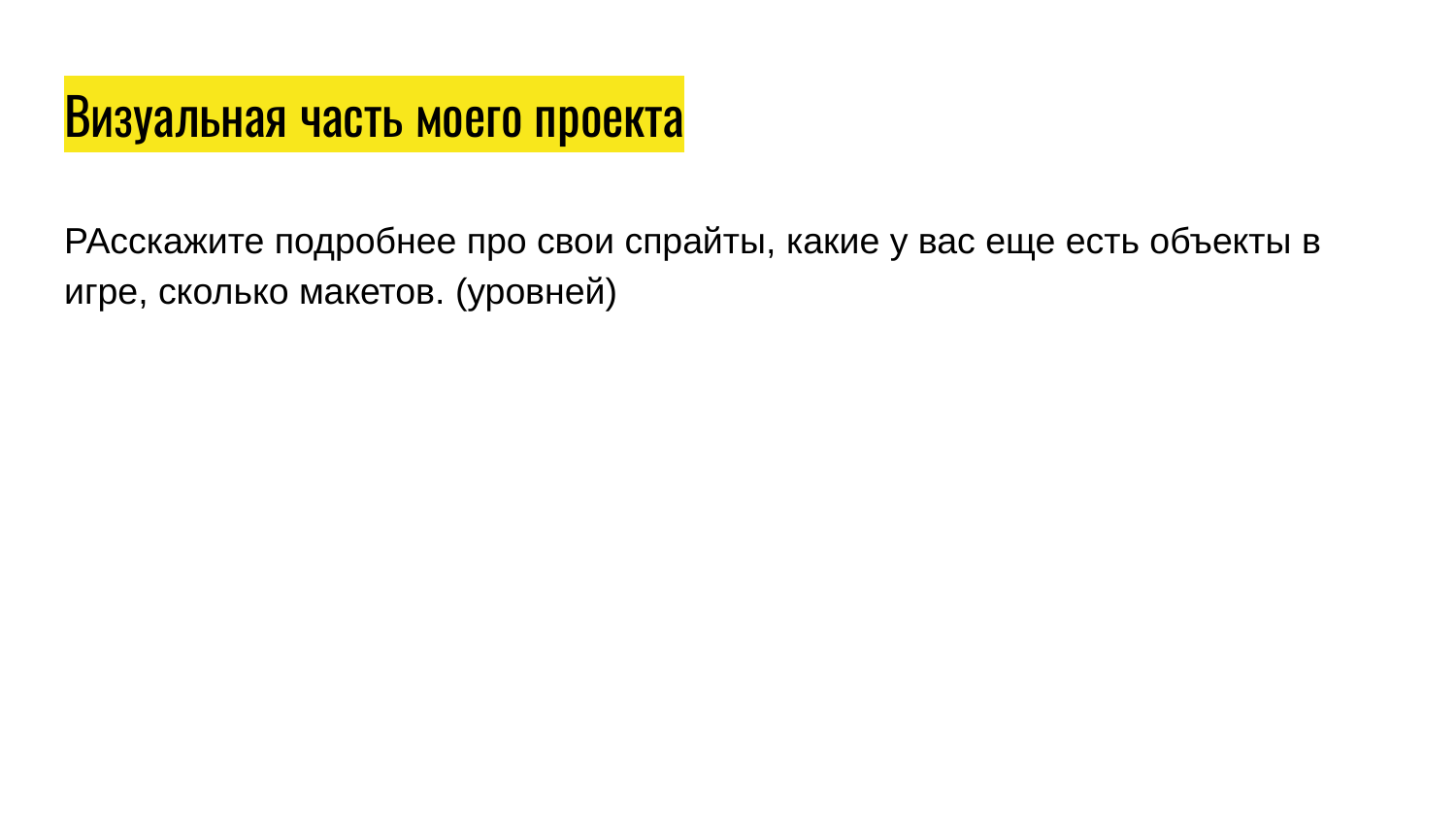

# Визуальная часть моего проекта
РАсскажите подробнее про свои спрайты, какие у вас еще есть объекты в игре, сколько макетов. (уровней)